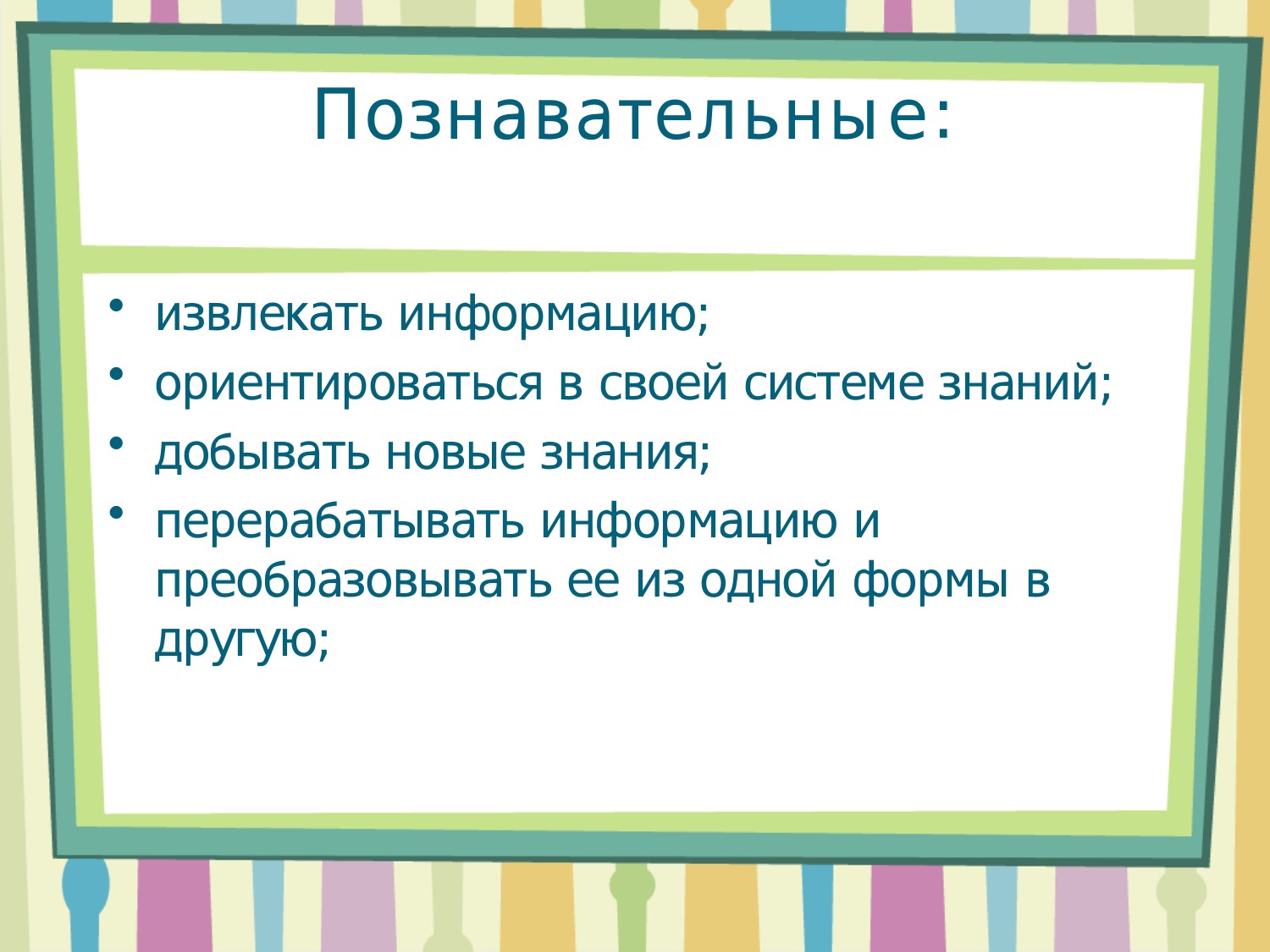

# Познавательные:
извлекать информацию;
ориентироваться в своей системе знаний;
добывать новые знания;
перерабатывать информацию и преобразовывать ее из одной формы в другую;